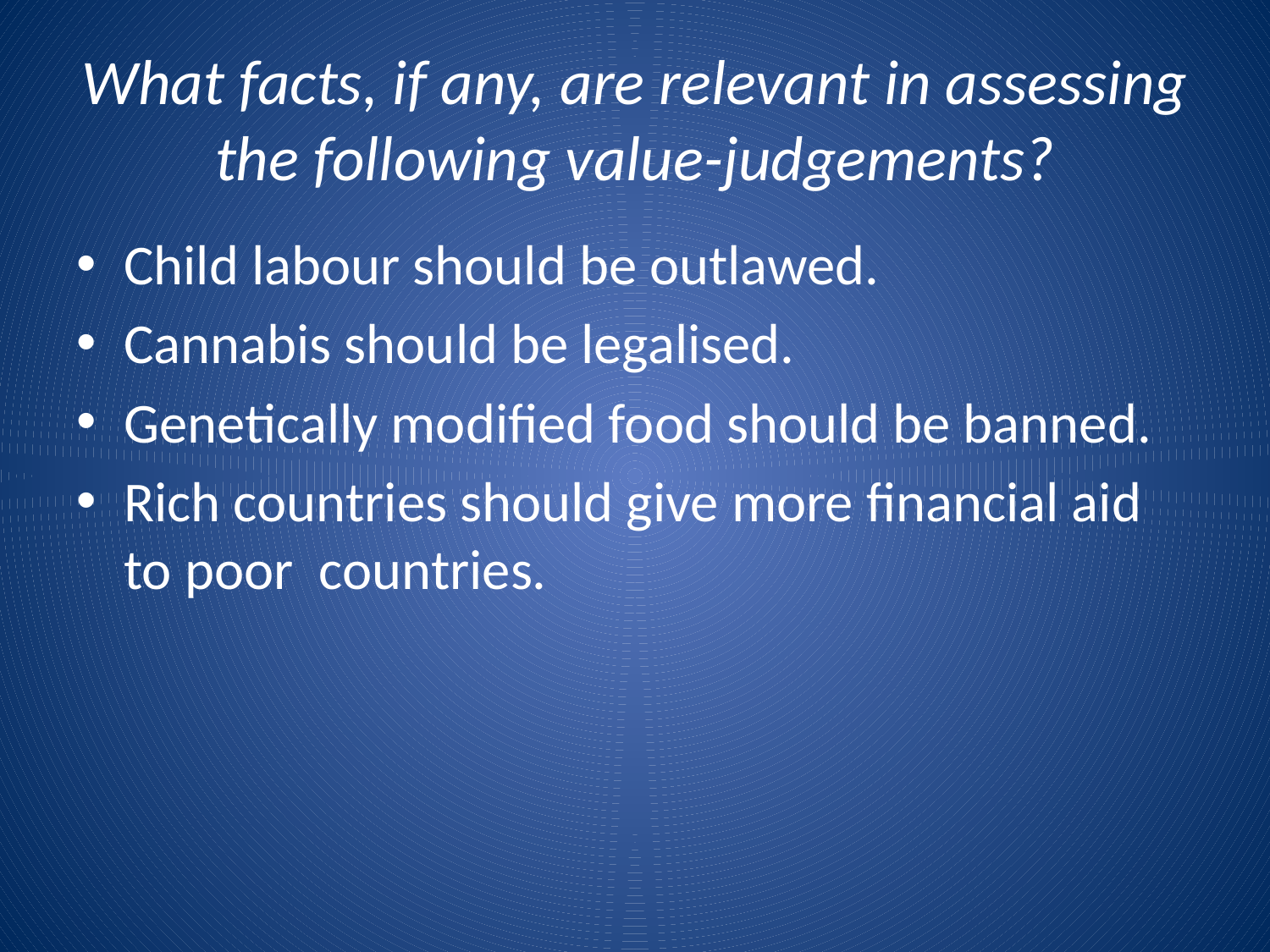

# What facts, if any, are relevant in assessing the following value-judgements?
Child labour should be outlawed.
Cannabis should be legalised.
Genetically modified food should be banned.
Rich countries should give more financial aid to poor  countries.